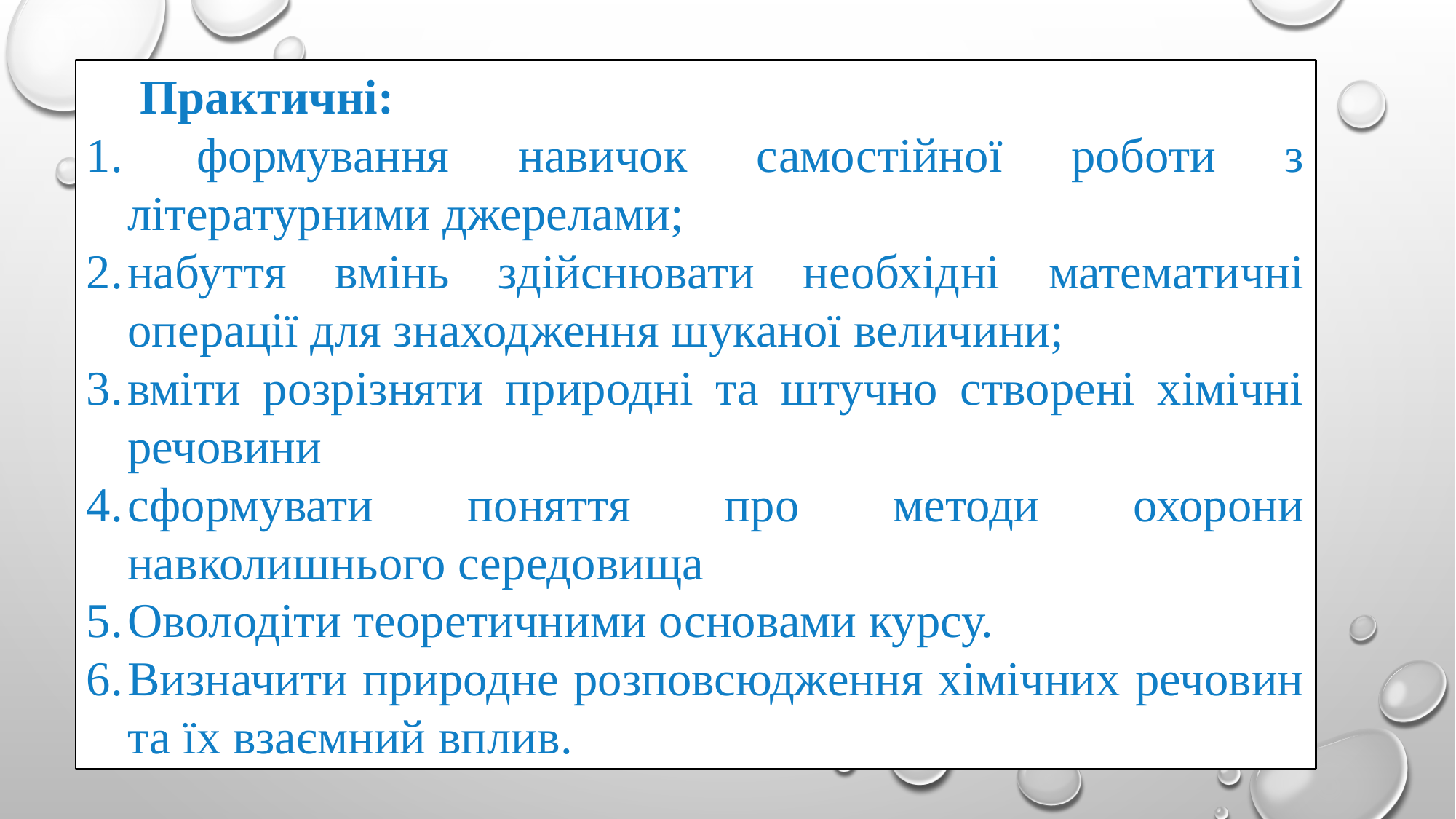

Практичні:
 формування навичок самостійної роботи з літературними джерелами;
набуття вмінь здійснювати необхідні математичні операції для знаходження шуканої величини;
вміти розрізняти природні та штучно створені хімічні речовини
сформувати поняття про методи охорони навколишнього середовища
Оволодіти теоретичними основами курсу.
Визначити природне розповсюдження хімічних речовин та їх взаємний вплив.